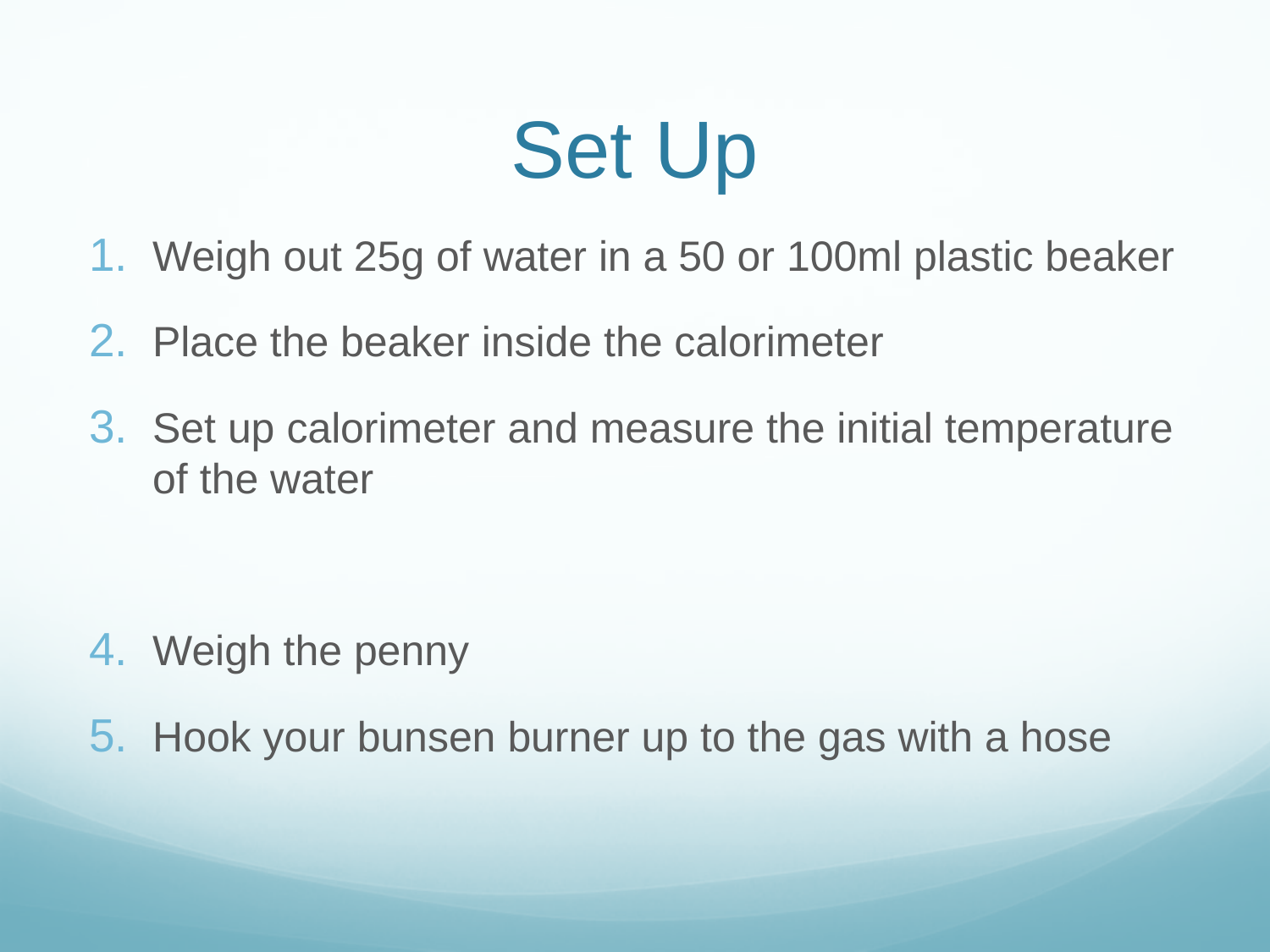

# Set Up
Weigh out 25g of water in a 50 or 100ml plastic beaker
Place the beaker inside the calorimeter
Set up calorimeter and measure the initial temperature of the water

Weigh the penny
Hook your bunsen burner up to the gas with a hose